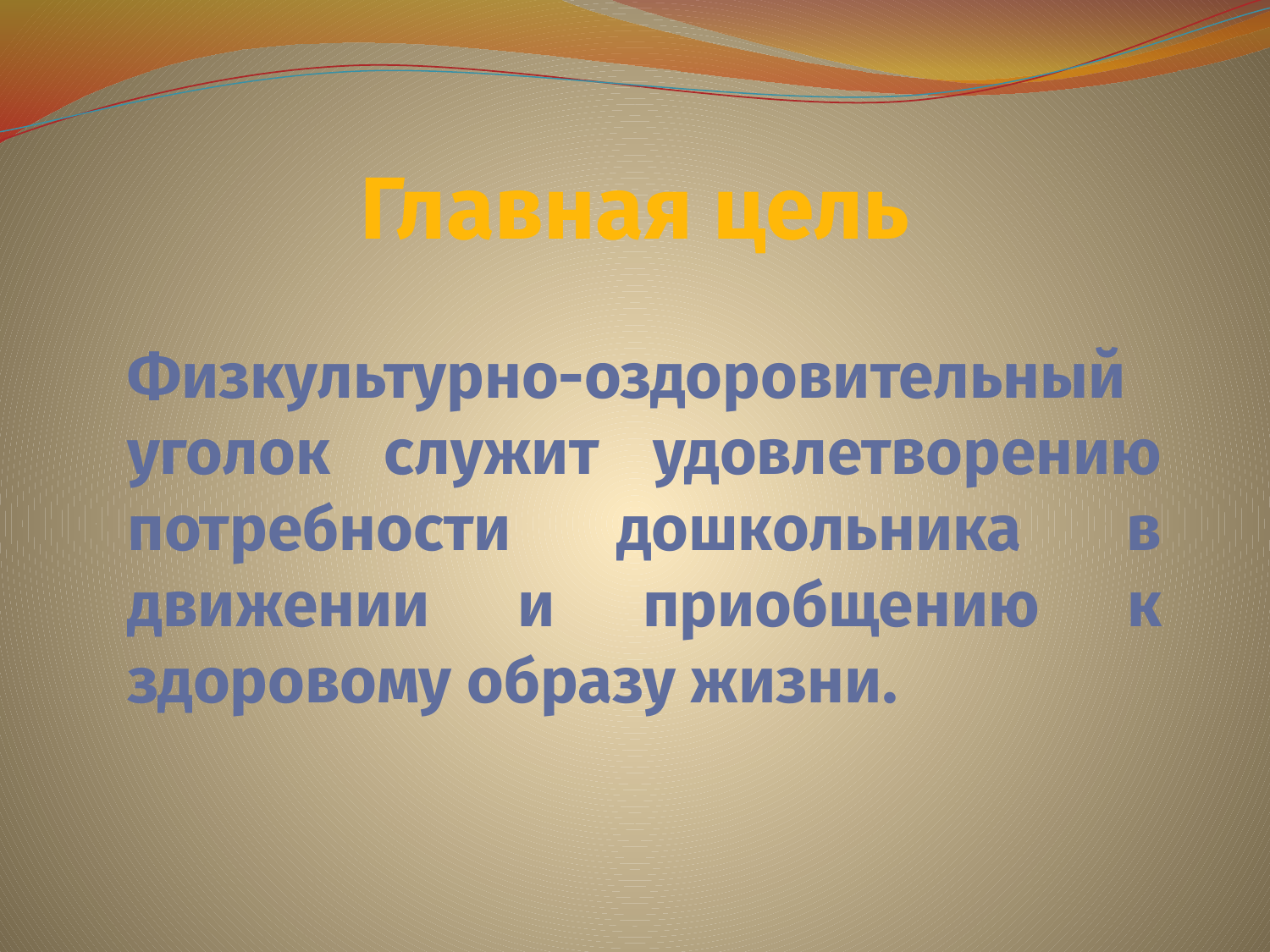

# Главная цель

Физкультурно-оздоровительный  уголок служит удовлетворению потребности дошкольника в движении и приобщению к здоровому образу жизни.